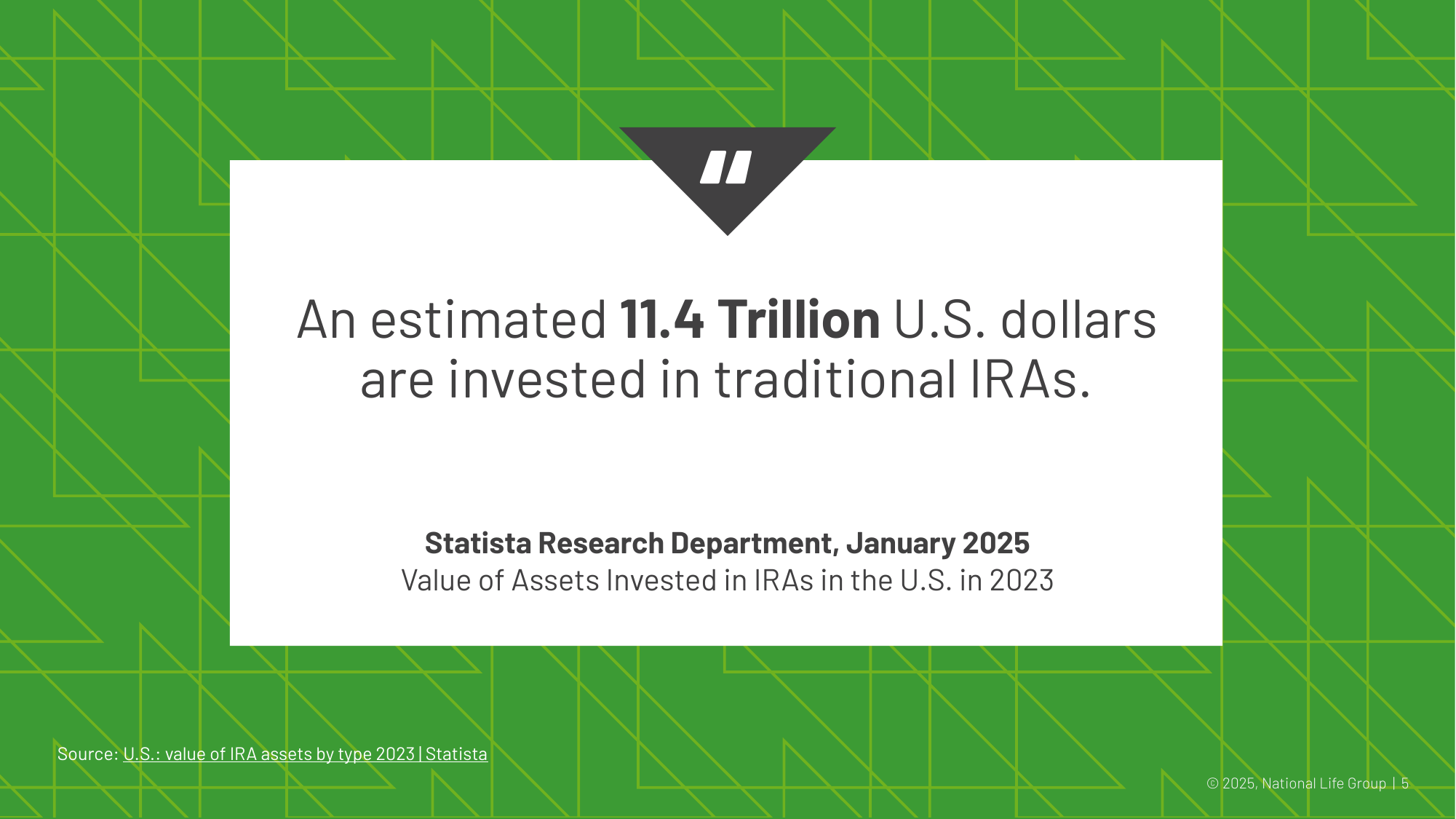

An estimated 11.4 Trillion U.S. dollars are invested in traditional IRAs.
Statista Research Department, January 2025
Value of Assets Invested in IRAs in the U.S. in 2023
Source: U.S.: value of IRA assets by type 2023 | Statista

© 2025, National Life Group  |  5